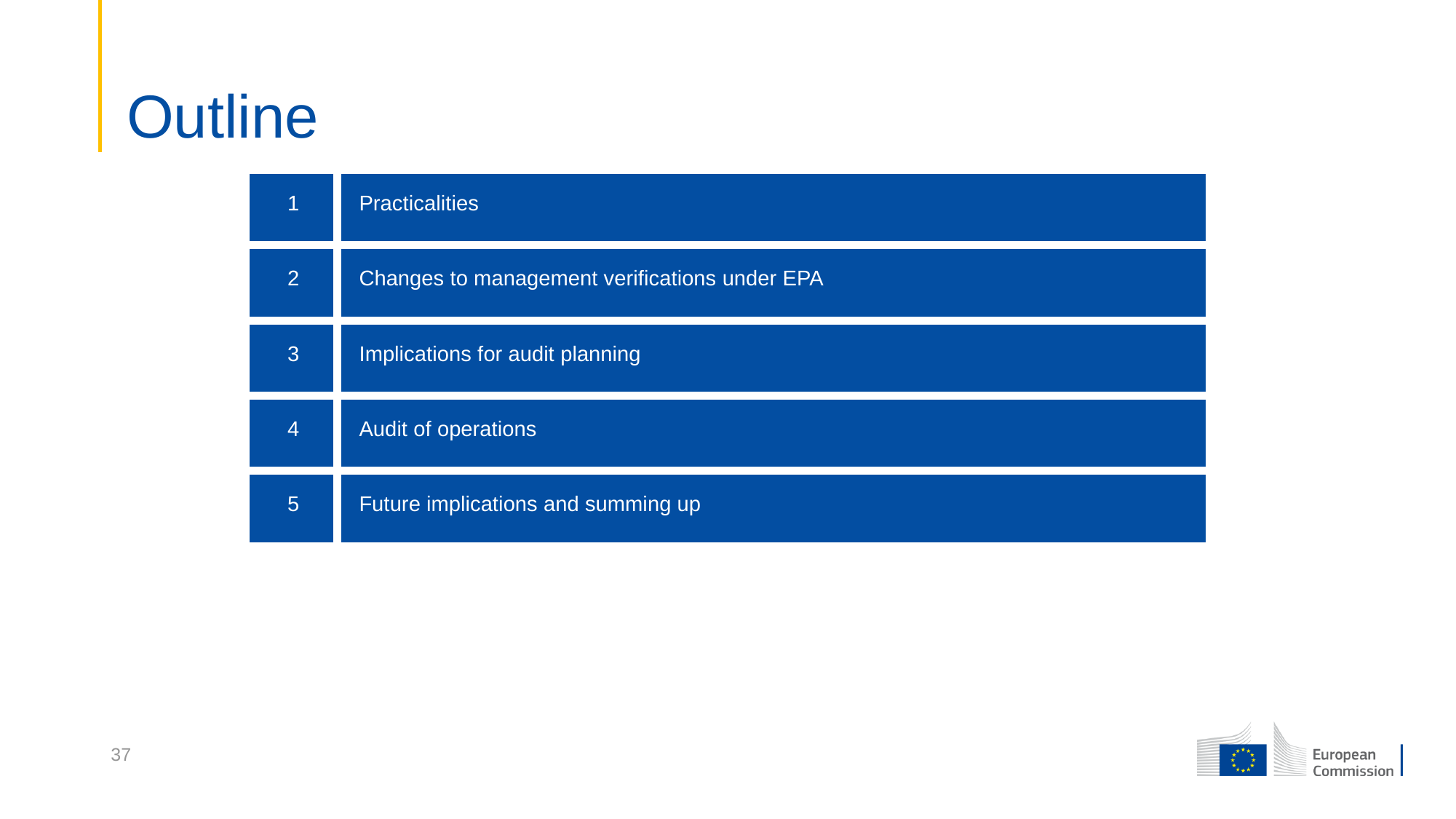

# Outline
| 1 | Practicalities |
| --- | --- |
| 2 | Changes to management verifications under EPA |
| 3 | Implications for audit planning |
| 4 | Audit of operations |
| 5 | Future implications and summing up |
37